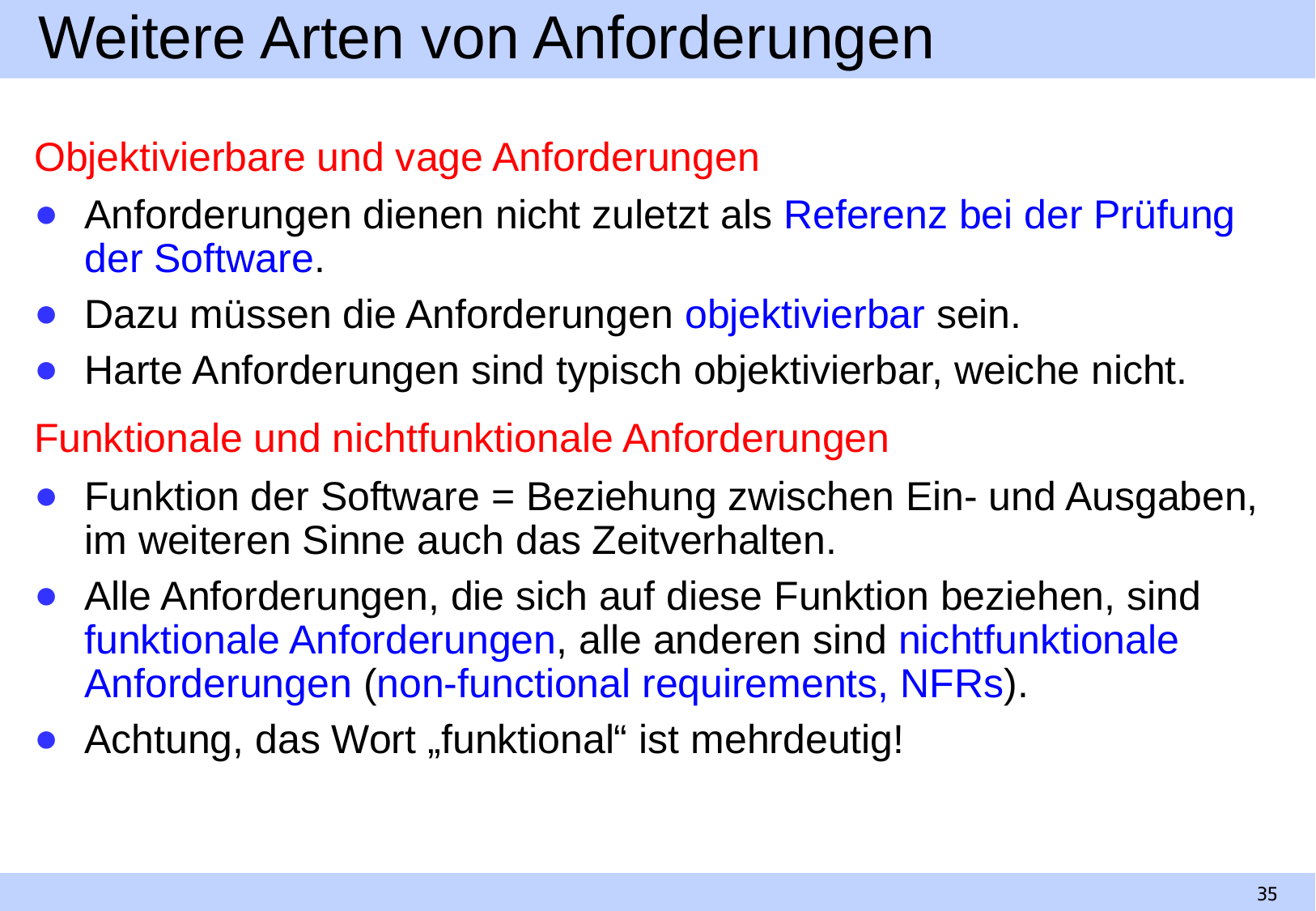

# Weitere Arten von Anforderungen
Objektivierbare und vage Anforderungen
Anforderungen dienen nicht zuletzt als Referenz bei der Prüfung der Software.
Dazu müssen die Anforderungen objektivierbar sein.
Harte Anforderungen sind typisch objektivierbar, weiche nicht.
Funktionale und nichtfunktionale Anforderungen
Funktion der Software = Beziehung zwischen Ein- und Ausgaben, im weiteren Sinne auch das Zeitverhalten.
Alle Anforderungen, die sich auf diese Funktion beziehen, sind funktionale Anforderungen, alle anderen sind nichtfunktionale Anforderungen (non-functional requirements, NFRs).
Achtung, das Wort „funktional“ ist mehrdeutig!

35